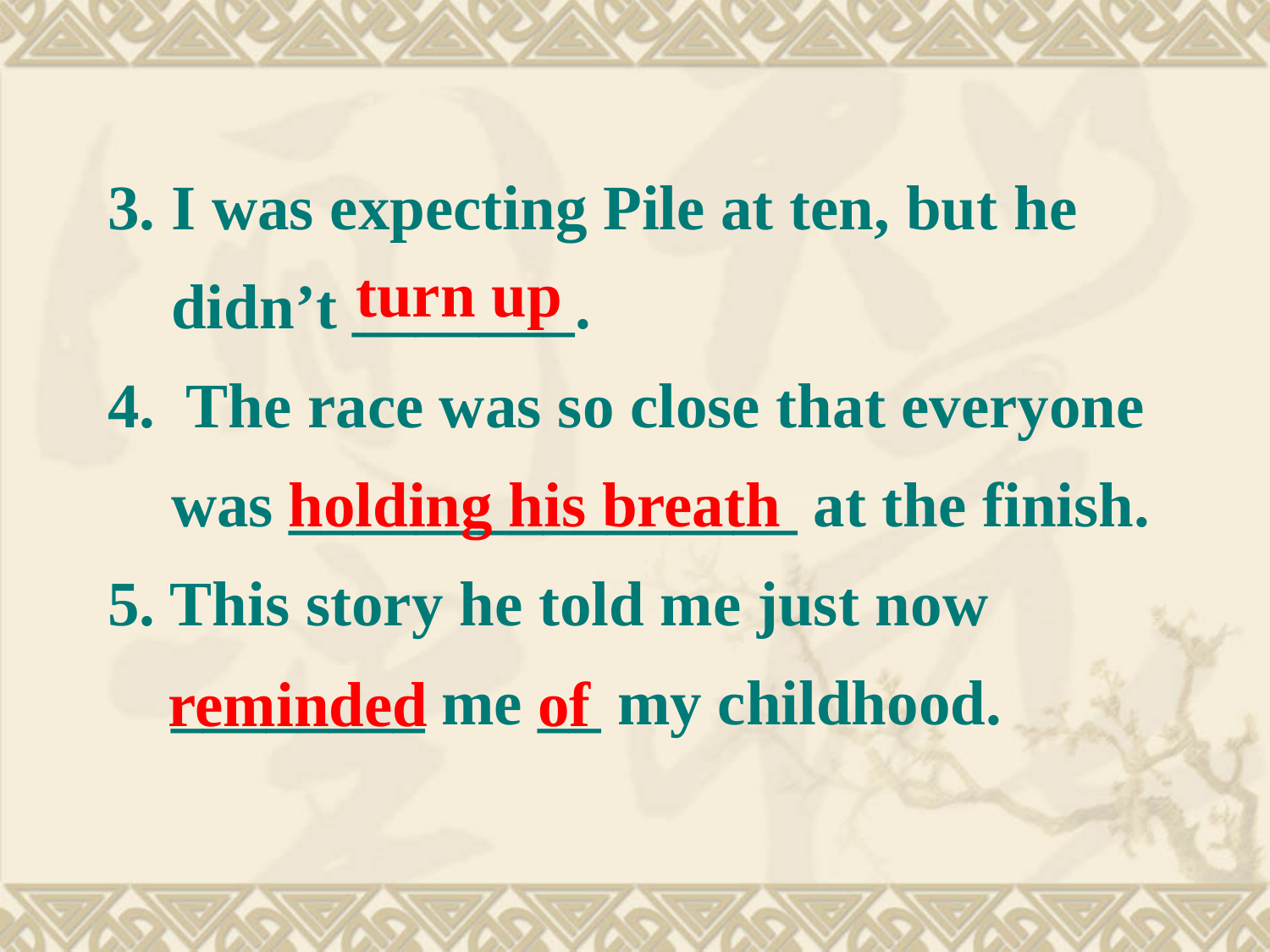

3. I was expecting Pile at ten, but he didn’t _______.
4.  The race was so close that everyone was ________________ at the finish.
5. This story he told me just now ________ me __ my childhood.
turn up
holding his breath
reminded
of